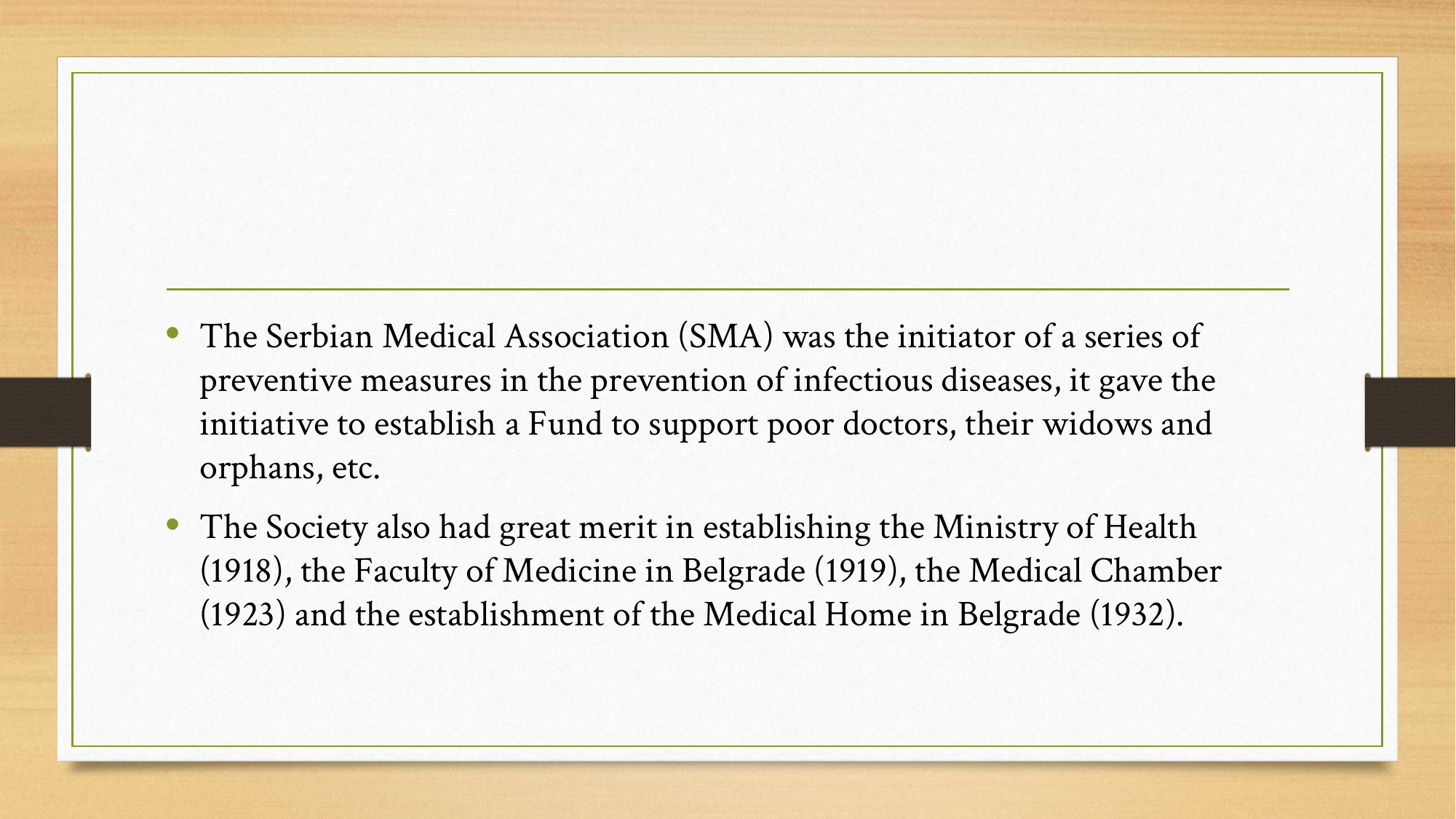

The Serbian Medical Association (SMA) was the initiator of a series of preventive measures in the prevention of infectious diseases, it gave the initiative to establish a Fund to support poor doctors, their widows and orphans, etc.
The Society also had great merit in establishing the Ministry of Health (1918), the Faculty of Medicine in Belgrade (1919), the Medical Chamber (1923) and the establishment of the Medical Home in Belgrade (1932).